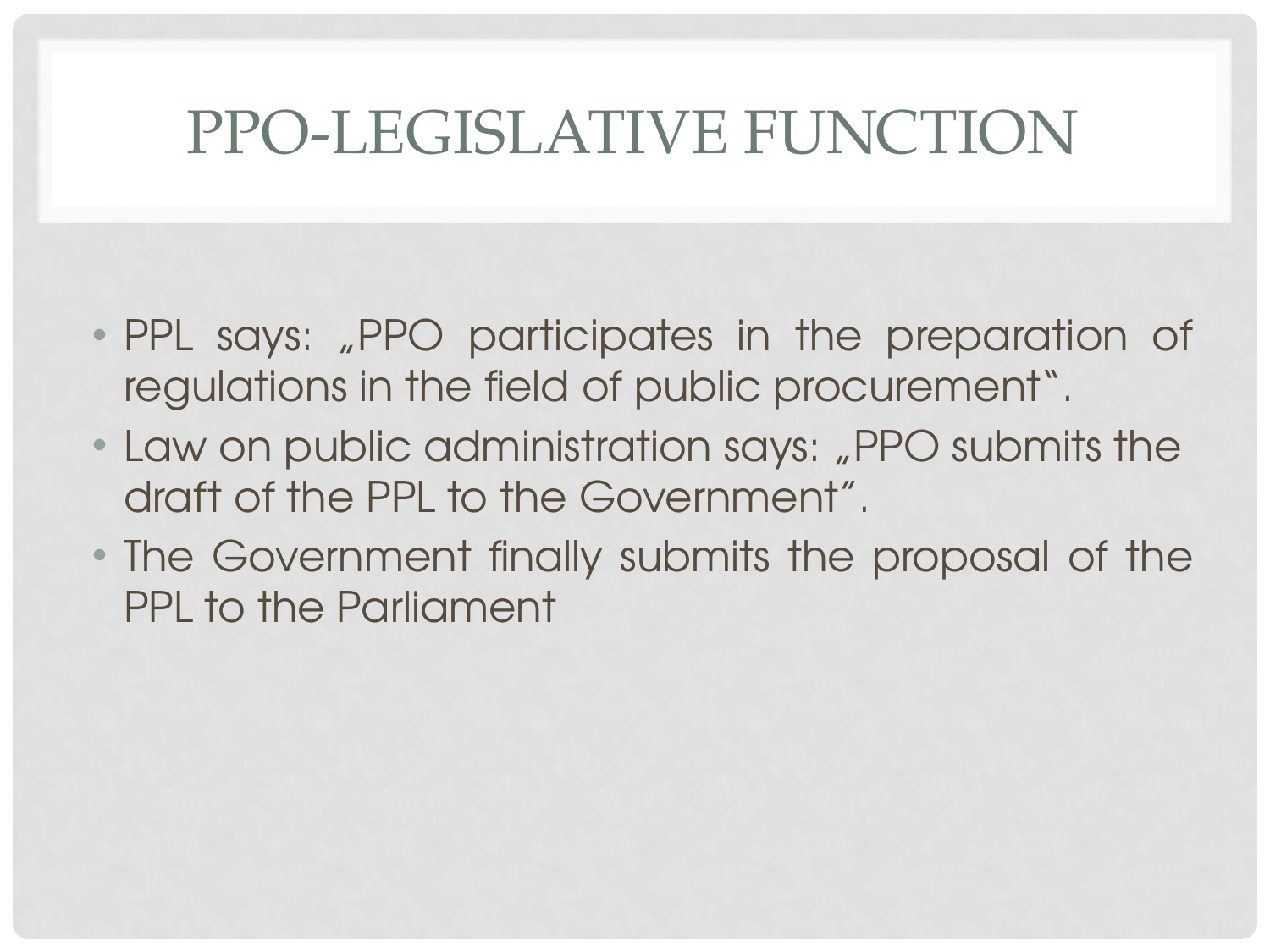

# Ppo-legislative function

PPL says: „PPO participates in the preparation of regulations in the field of public procurement“.
Law on public administration says: „PPO submits the  draft of the PPL to the Government”.
The Government finally submits the proposal of the PPL to the Parliament